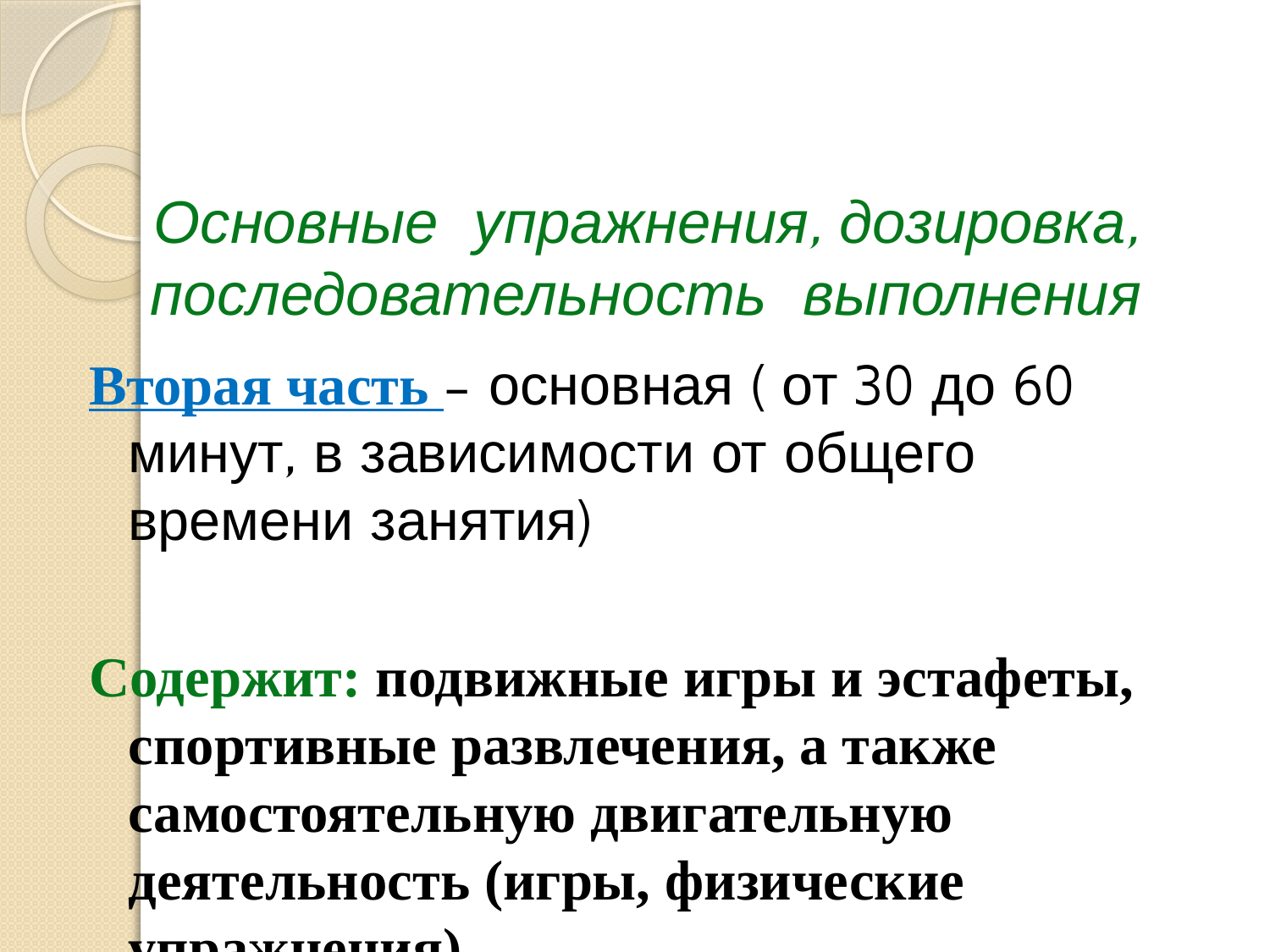

# Основные  упражнения, дозировка, последовательность  выполнения
Вторая часть – основная ( от 30 до 60 минут, в зависимости от общего времени занятия)

Содержит: подвижные игры и эстафеты, спортивные развлечения, а также самостоятельную двигательную деятельность (игры, физические упражнения)